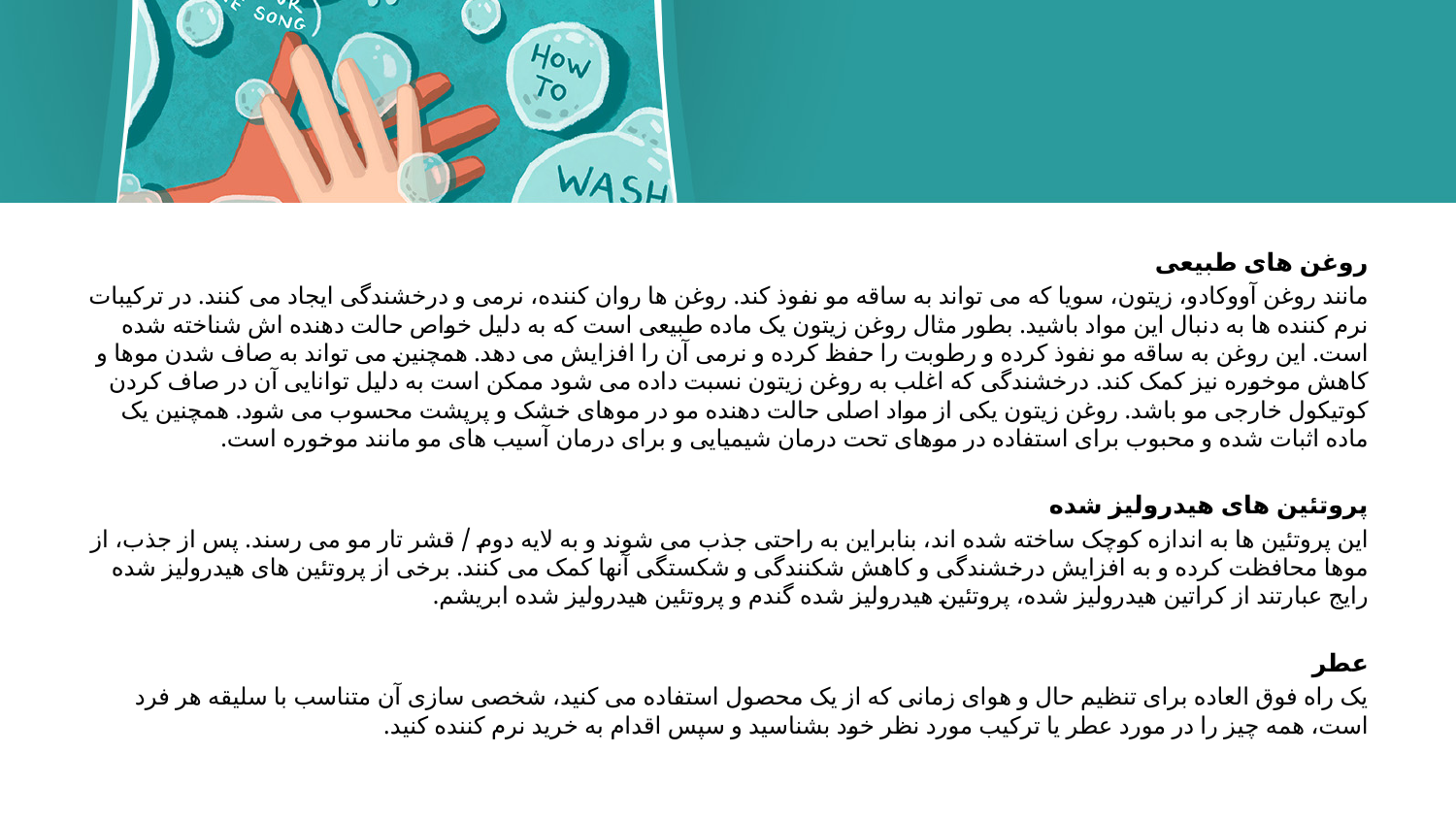

#
روغن های طبیعی
مانند روغن آووکادو، زیتون، سویا که می تواند به ساقه مو نفوذ کند. روغن ها روان کننده، نرمی و درخشندگی ایجاد می کنند. در ترکیبات نرم کننده ها به دنبال این مواد باشید. بطور مثال روغن زیتون یک ماده طبیعی است که به دلیل خواص حالت دهنده اش شناخته شده است. این روغن به ساقه مو نفوذ کرده و رطوبت را حفظ کرده و نرمی آن را افزایش می دهد. همچنین می تواند به صاف شدن موها و کاهش موخوره نیز کمک کند. درخشندگی که اغلب به روغن زیتون نسبت داده می شود ممکن است به دلیل توانایی آن در صاف کردن کوتیکول خارجی مو باشد. روغن زیتون یکی از مواد اصلی حالت دهنده مو در موهای خشک و پرپشت محسوب می شود. همچنین یک ماده اثبات شده و محبوب برای استفاده در موهای تحت درمان شیمیایی و برای درمان آسیب های مو مانند موخوره است.

پروتئین های هیدرولیز شده
این پروتئین ها به اندازه کوچک ساخته شده اند، بنابراین به راحتی جذب می شوند و به لایه دوم / قشر تار مو می رسند. پس از جذب، از موها محافظت کرده و به افزایش درخشندگی و کاهش شکنندگی و شکستگی آنها کمک می کنند. برخی از پروتئین های هیدرولیز شده رایج عبارتند از کراتین هیدرولیز شده، پروتئین هیدرولیز شده گندم و پروتئین هیدرولیز شده ابریشم.

عطر
یک راه فوق العاده برای تنظیم حال و هوای زمانی که از یک محصول استفاده می کنید، شخصی سازی آن متناسب با سلیقه هر فرد است، همه چیز را در مورد عطر یا ترکیب مورد نظر خود بشناسید و سپس اقدام به خرید نرم کننده کنید.